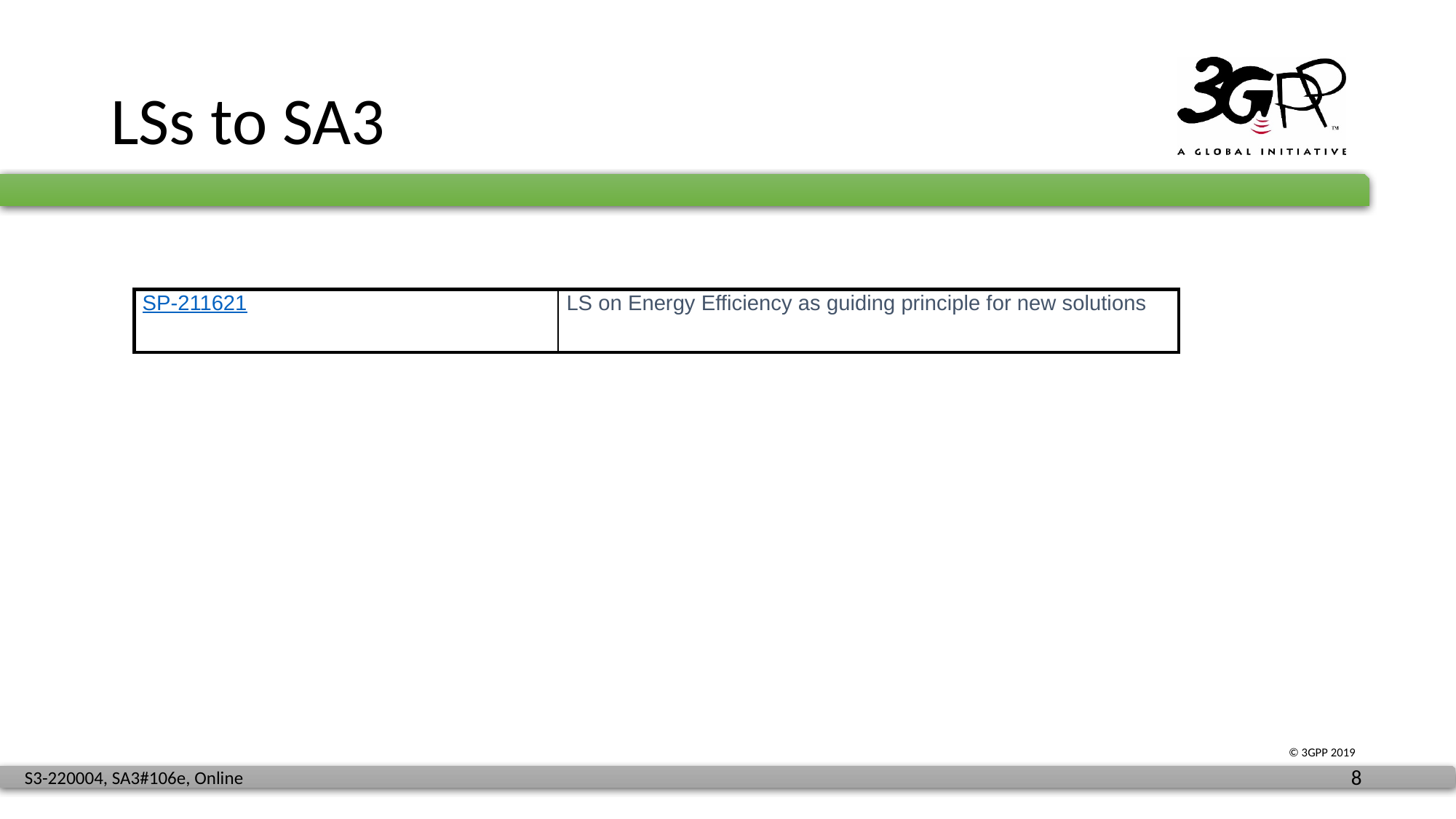

# LSs to SA3
| SP-211621 | LS on Energy Efficiency as guiding principle for new solutions |
| --- | --- |